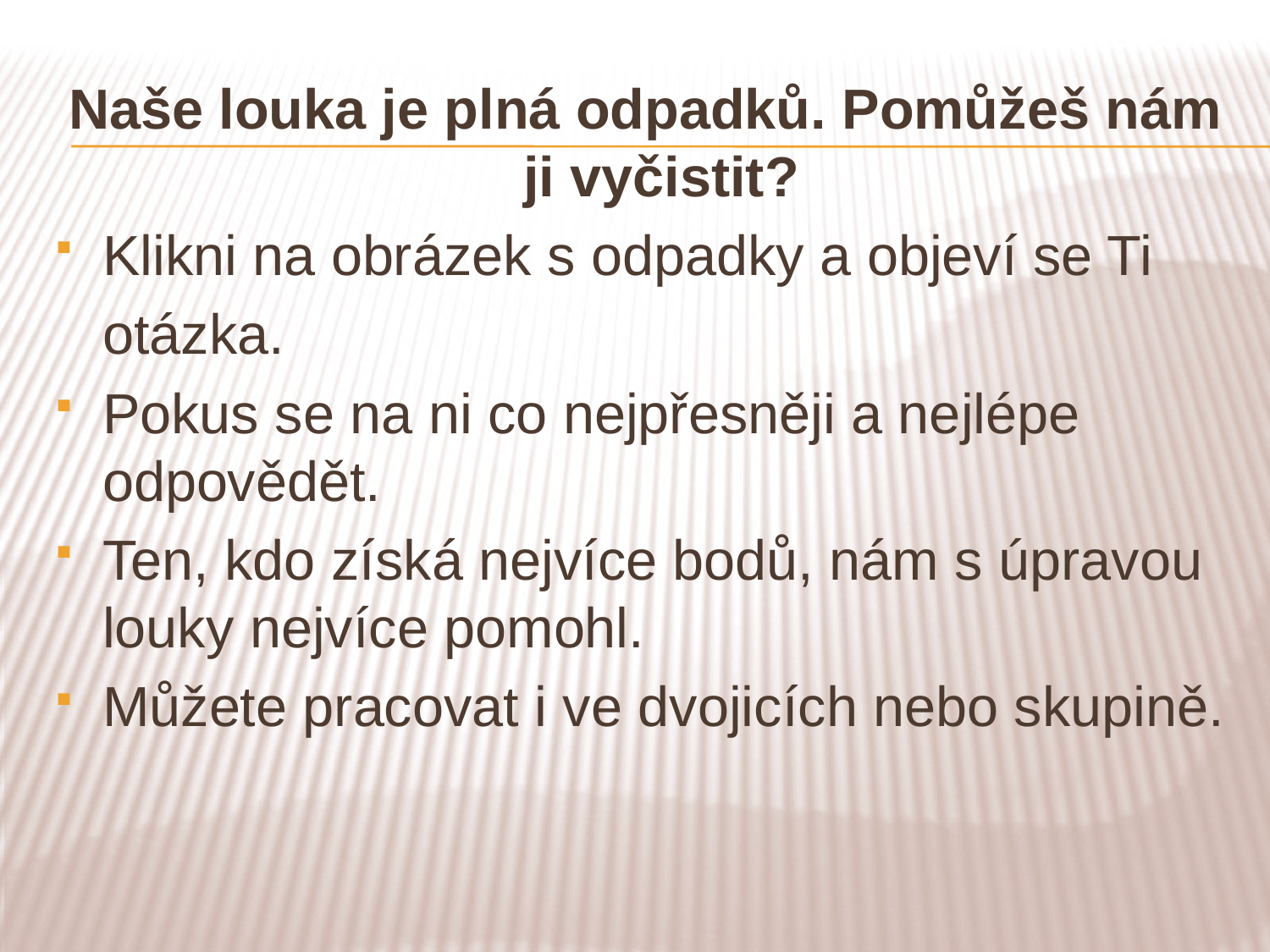

Naše louka je plná odpadků. Pomůžeš nám ji vyčistit?
Klikni na obrázek s odpadky a objeví se Ti
	otázka.
Pokus se na ni co nejpřesněji a nejlépe odpovědět.
Ten, kdo získá nejvíce bodů, nám s úpravou louky nejvíce pomohl.
Můžete pracovat i ve dvojicích nebo skupině.